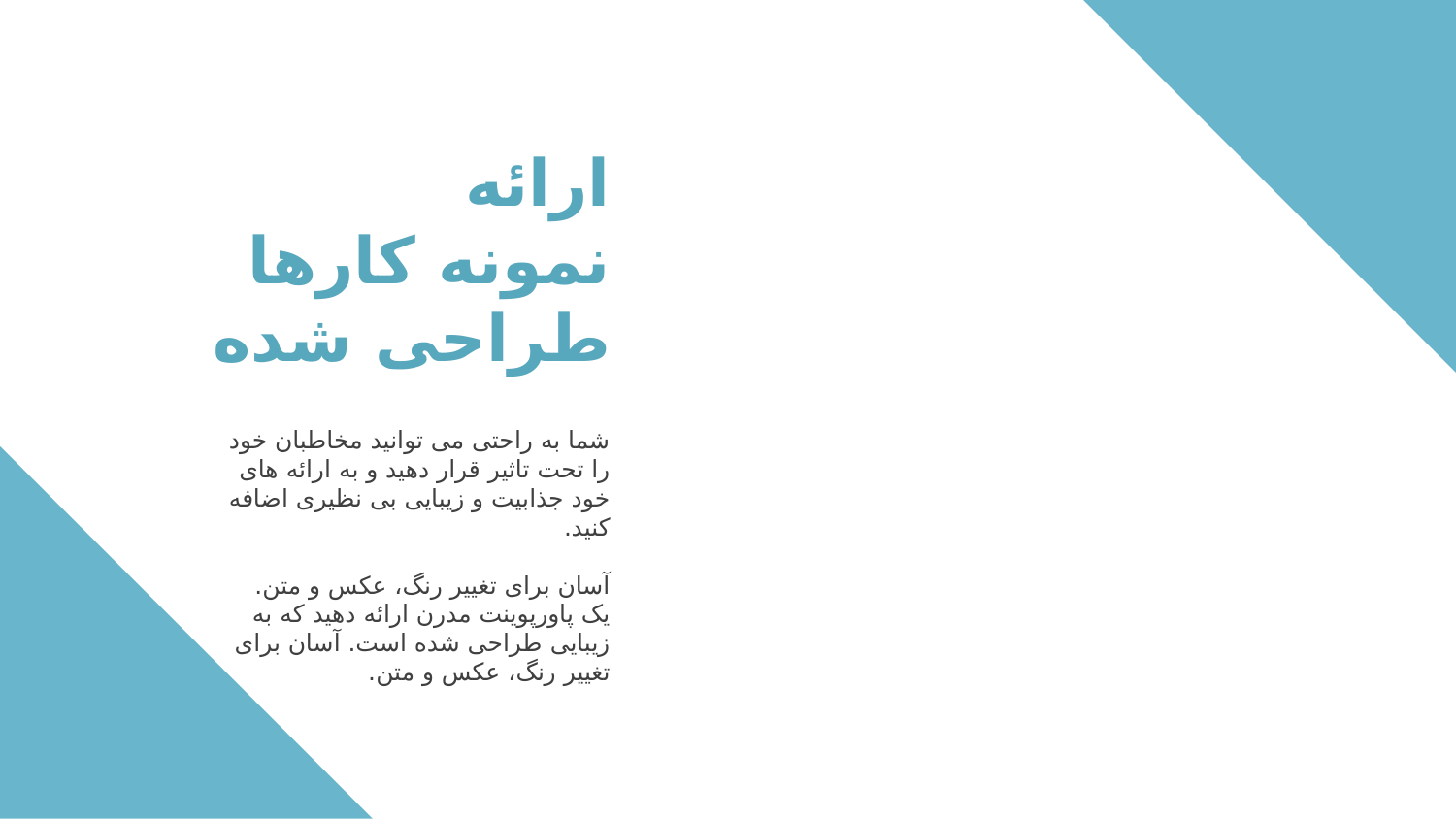

ارائه
نمونه کارها
طراحی شده

شما به راحتی می توانید مخاطبان خود را تحت تاثیر قرار دهید و به ارائه های خود جذابیت و زیبایی بی نظیری اضافه کنید.

آسان برای تغییر رنگ، عکس و متن. یک پاورپوینت مدرن ارائه دهید که به زیبایی طراحی شده است. آسان برای تغییر رنگ، عکس و متن.